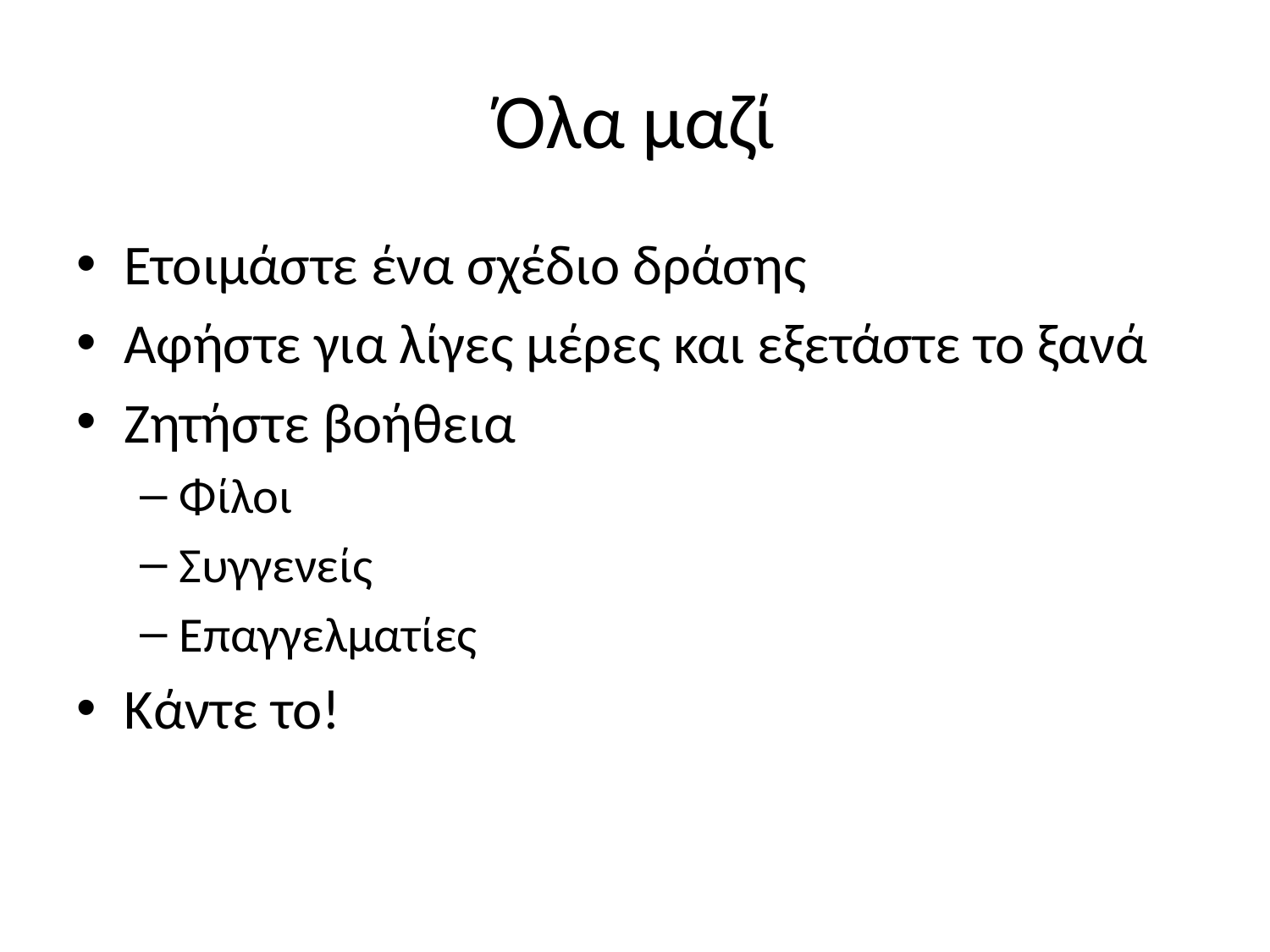

# Όλα μαζί
Ετοιμάστε ένα σχέδιο δράσης
Αφήστε για λίγες μέρες και εξετάστε το ξανά
Ζητήστε βοήθεια
Φίλοι
Συγγενείς
Επαγγελματίες
Κάντε το!